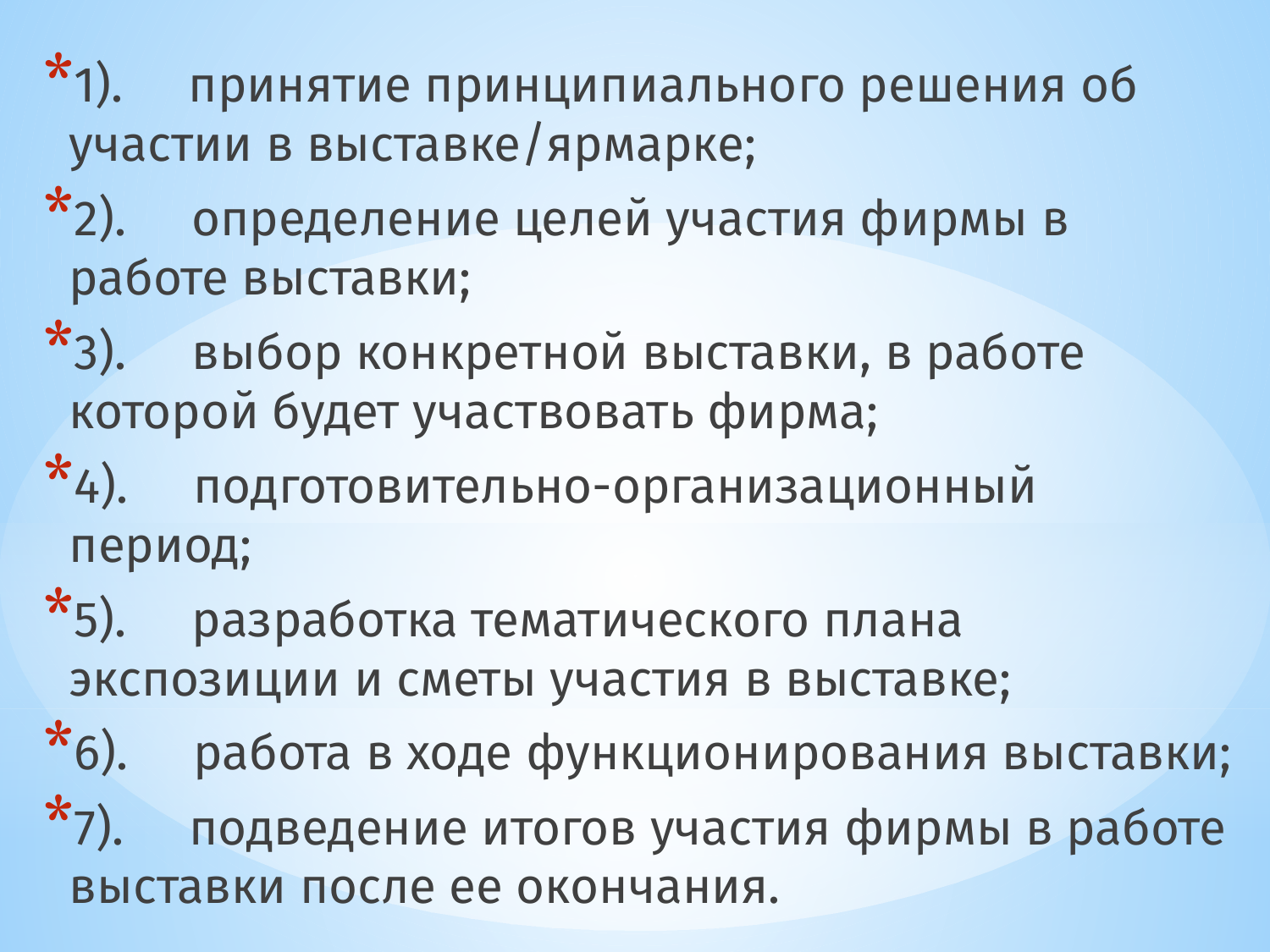

1).     принятие принципиального решения об участии в выставке/ярмарке;
2).     определение целей участия фирмы в работе выставки;
3).     выбор конкретной выставки, в работе которой будет участвовать фирма;
4).     подготовительно-организационный период;
5).     разработка тематического плана экспозиции и сметы участия в выставке;
6).     работа в ходе функционирования выставки;
7).     подведение итогов участия фирмы в работе выставки после ее окончания.

#